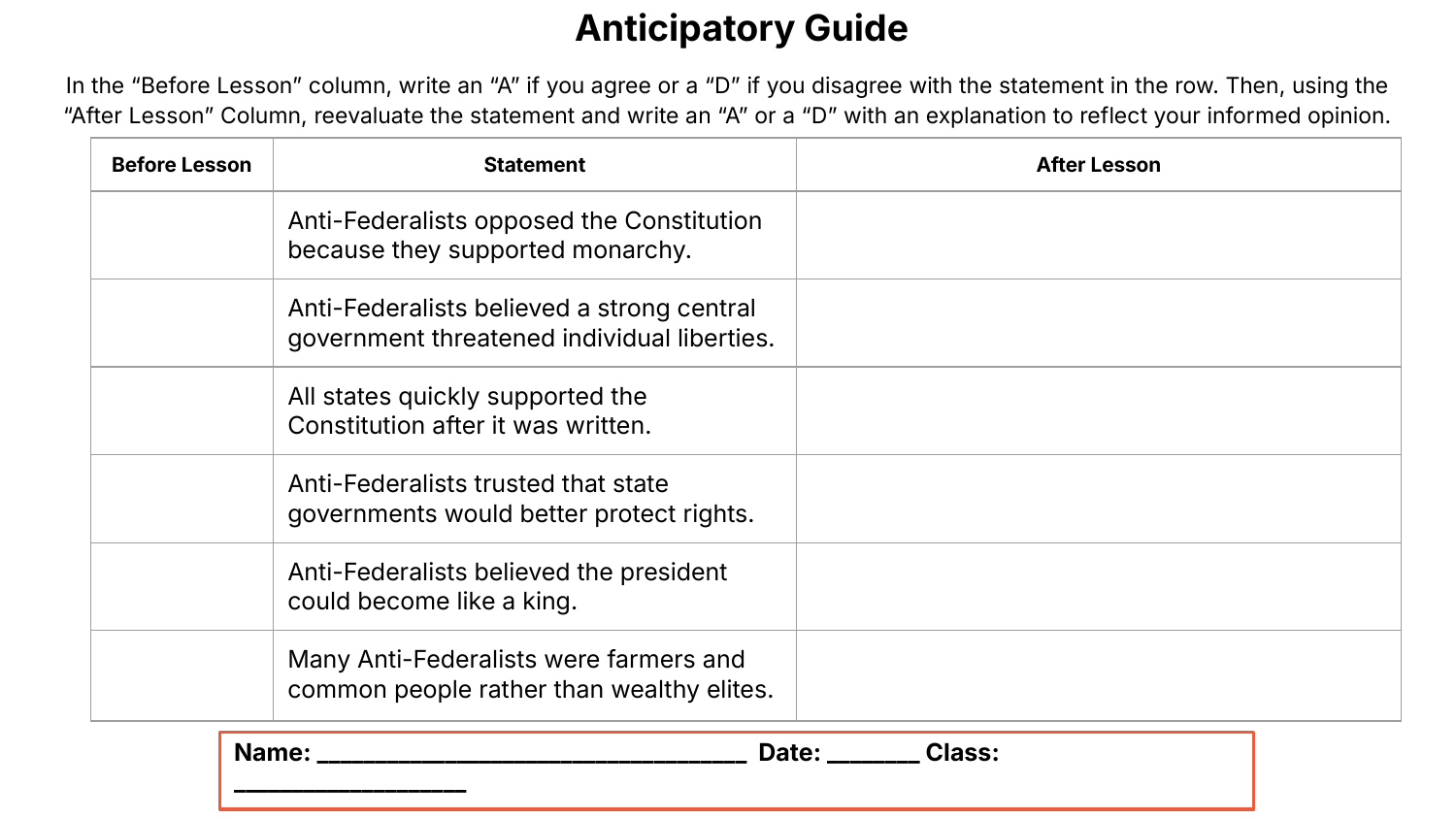

Anticipatory Guide

In the “Before Lesson” column, write an “A” if you agree or a “D” if you disagree with the statement in the row. Then, using the “After Lesson” Column, reevaluate the statement and write an “A” or a “D” with an explanation to reflect your informed opinion.
| Before Lesson | Statement | After Lesson |
| --- | --- | --- |
|  | Anti-Federalists opposed the Constitution because they supported monarchy. |  |
|  | Anti-Federalists believed a strong central government threatened individual liberties. |  |
|  | All states quickly supported the Constitution after it was written. |  |
|  | Anti-Federalists trusted that state governments would better protect rights. |  |
|  | Anti-Federalists believed the president could become like a king. |  |
|  | Many Anti-Federalists were farmers and common people rather than wealthy elites. |  |
Name: _____________________________________  Date: ________ Class: ____________________